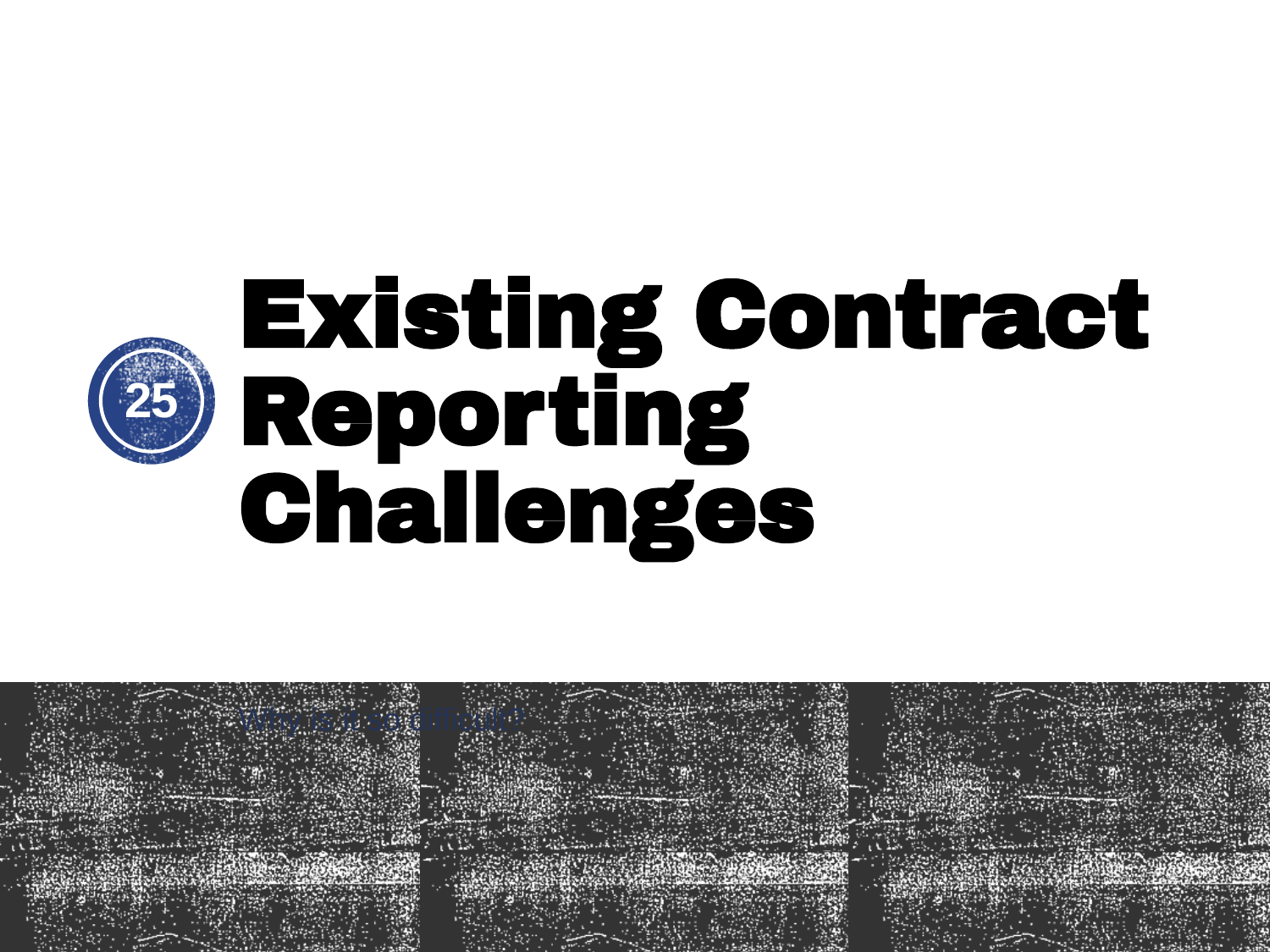

# Existing Contract Reporting Challenges
25
Why is it so difficult?